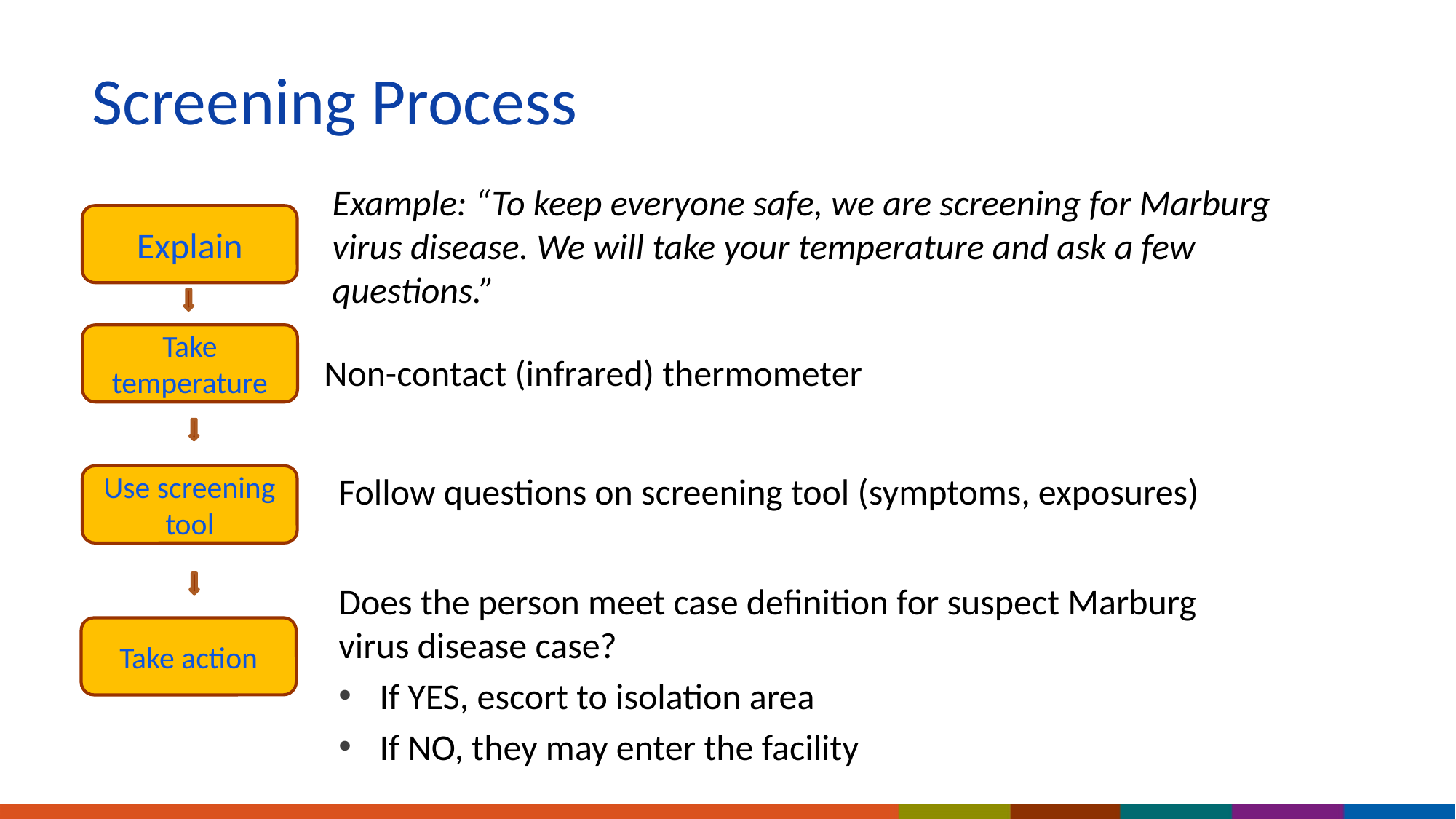

Screening Process
Example: “To keep everyone safe, we are screening for Marburg virus disease. We will take your temperature and ask a few questions.”
Explain

Take temperature
Non-contact (infrared) thermometer

Follow questions on screening tool (symptoms, exposures)
Use screening tool
Does the person meet case definition for suspect Marburg virus disease case?
If YES, escort to isolation area
If NO, they may enter the facility

Take action